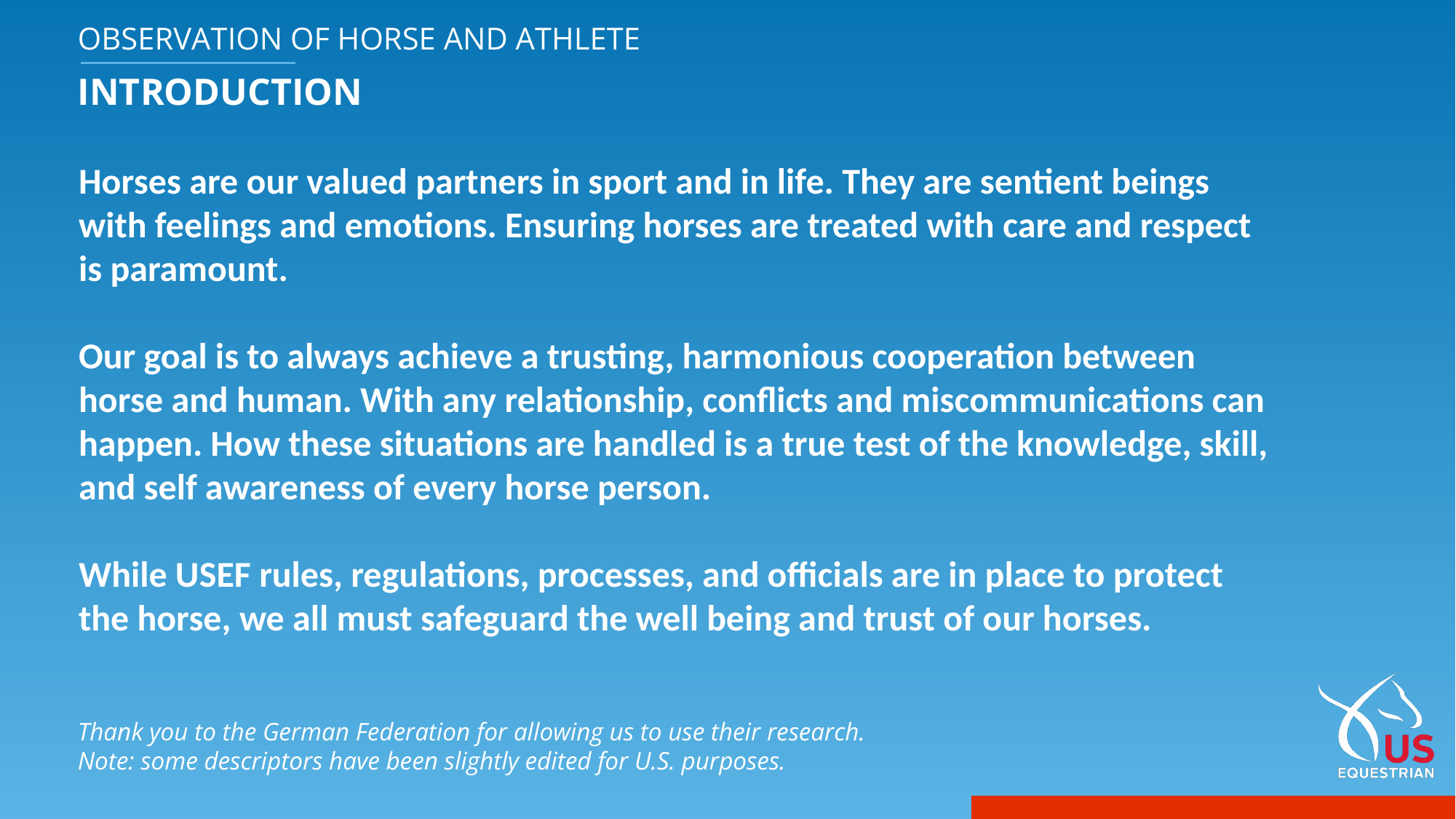

OBSERVATION OF HORSE AND ATHLETE

INTRODUCTION

Horses are our valued partners in sport and in life. They are sentient beings with feelings and emotions. Ensuring horses are treated with care and respect is paramount.

Our goal is to always achieve a trusting, harmonious cooperation between horse and human. With any relationship, conflicts and miscommunications can happen. How these situations are handled is a true test of the knowledge, skill, and self awareness of every horse person.

While USEF rules, regulations, processes, and officials are in place to protect the horse, we all must safeguard the well being and trust of our horses.

Thank you to the German Federation for allowing us to use their research.
Note: some descriptors have been slightly edited for U.S. purposes.